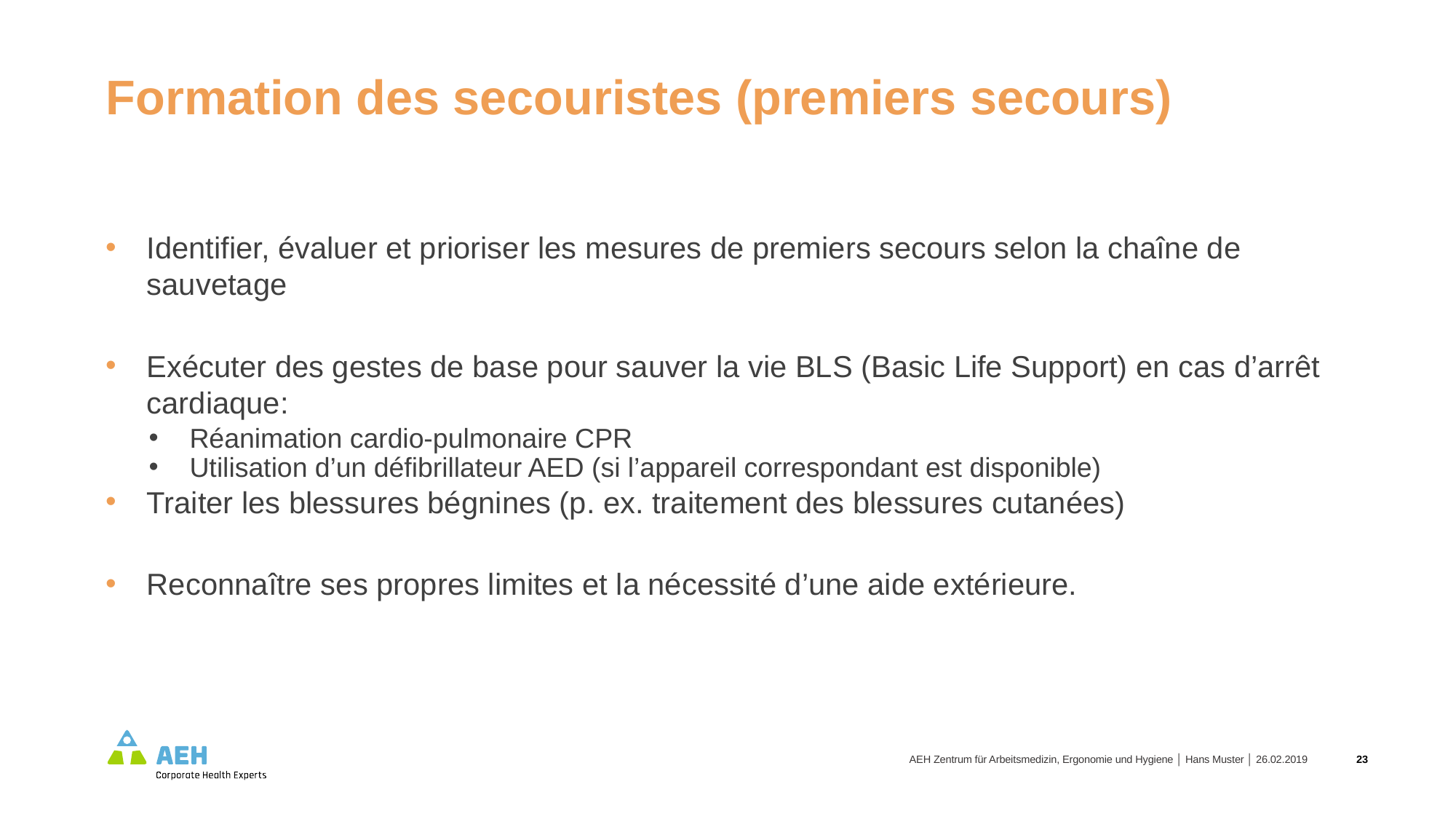

Formation des secouristes (premiers secours)
Identifier, évaluer et prioriser les mesures de premiers secours selon la chaîne de sauvetage

Exécuter des gestes de base pour sauver la vie BLS (Basic Life Support) en cas d’arrêt cardiaque:
Réanimation cardio-pulmonaire CPR
Utilisation d’un défibrillateur AED (si l’appareil correspondant est disponible)
Traiter les blessures bégnines (p. ex. traitement des blessures cutanées)

Reconnaître ses propres limites et la nécessité d’une aide extérieure.

AEH Zentrum für Arbeitsmedizin, Ergonomie und Hygiene │ Hans Muster │ 26.02.2019